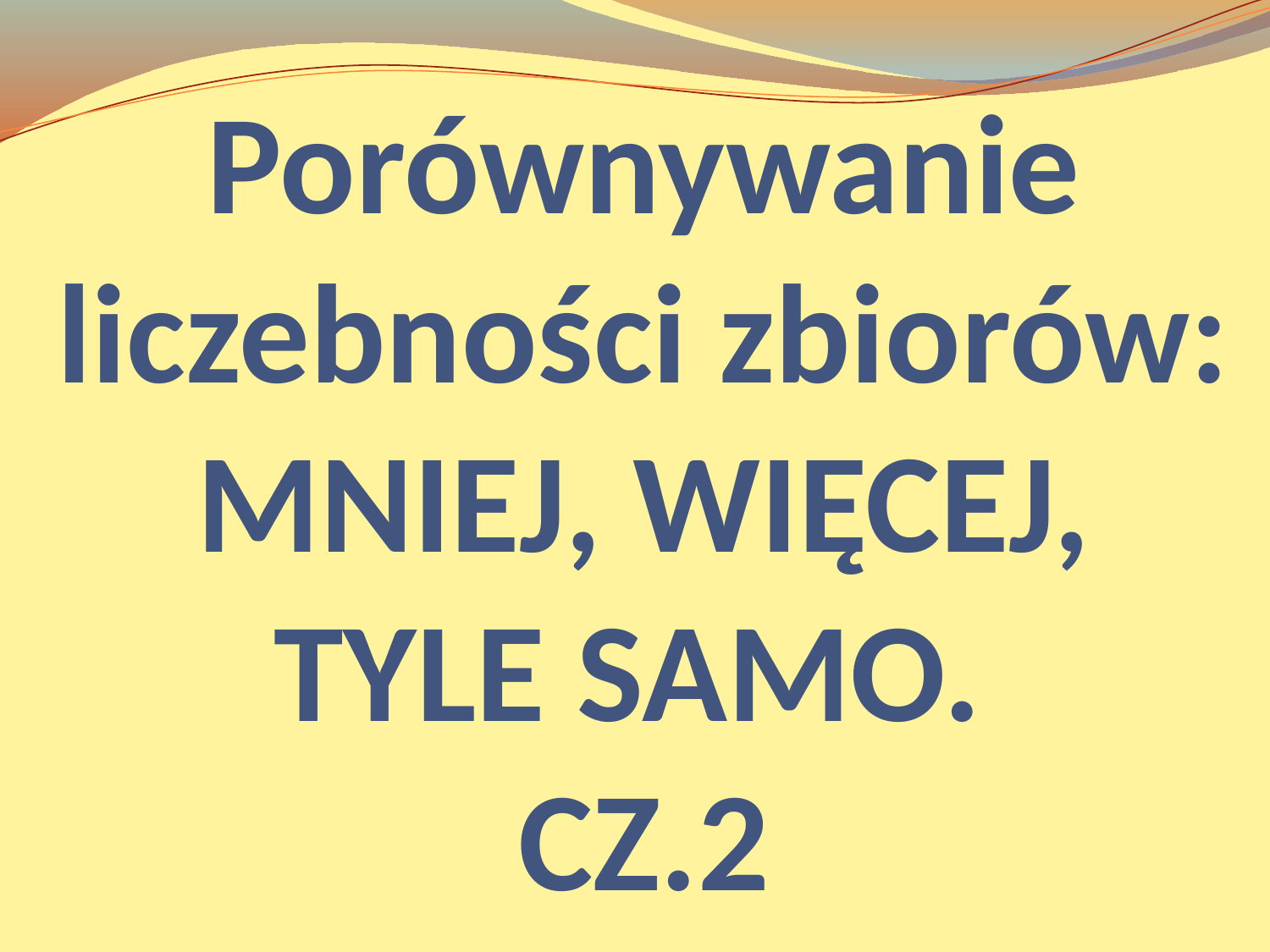

Porównywanie liczebności zbiorów:
MNIEJ, WIĘCEJ, TYLE SAMO.
CZ.2